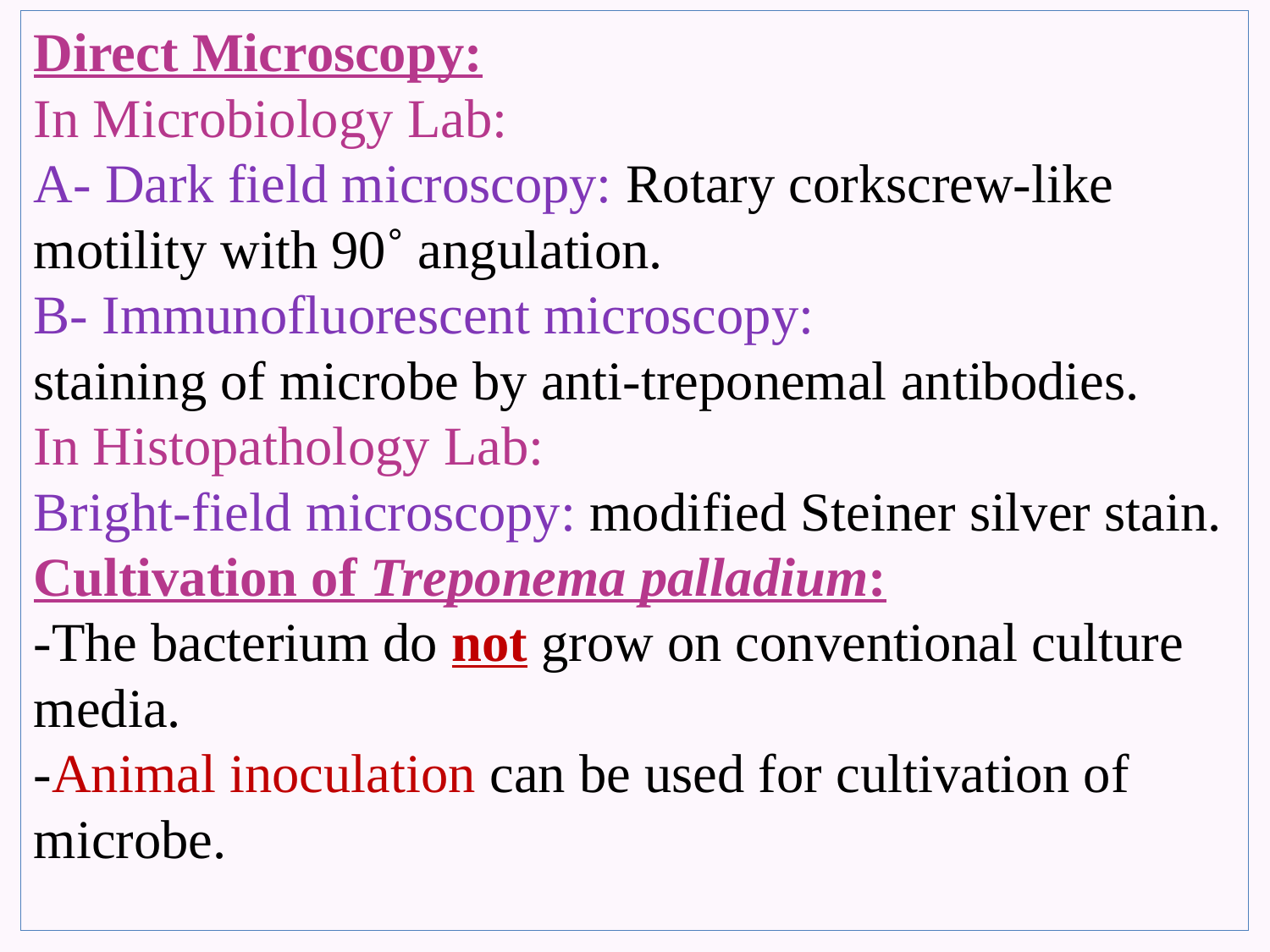

Direct Microscopy:
In Microbiology Lab:
A- Dark field microscopy: Rotary corkscrew-like motility with 90˚ angulation.
B- Immunofluorescent microscopy:                     staining of microbe by anti-treponemal antibodies.
In Histopathology Lab:
Bright-field microscopy: modified Steiner silver stain.
Cultivation of Treponema palladium:
-The bacterium do not grow on conventional culture media.
-Animal inoculation can be used for cultivation of microbe.